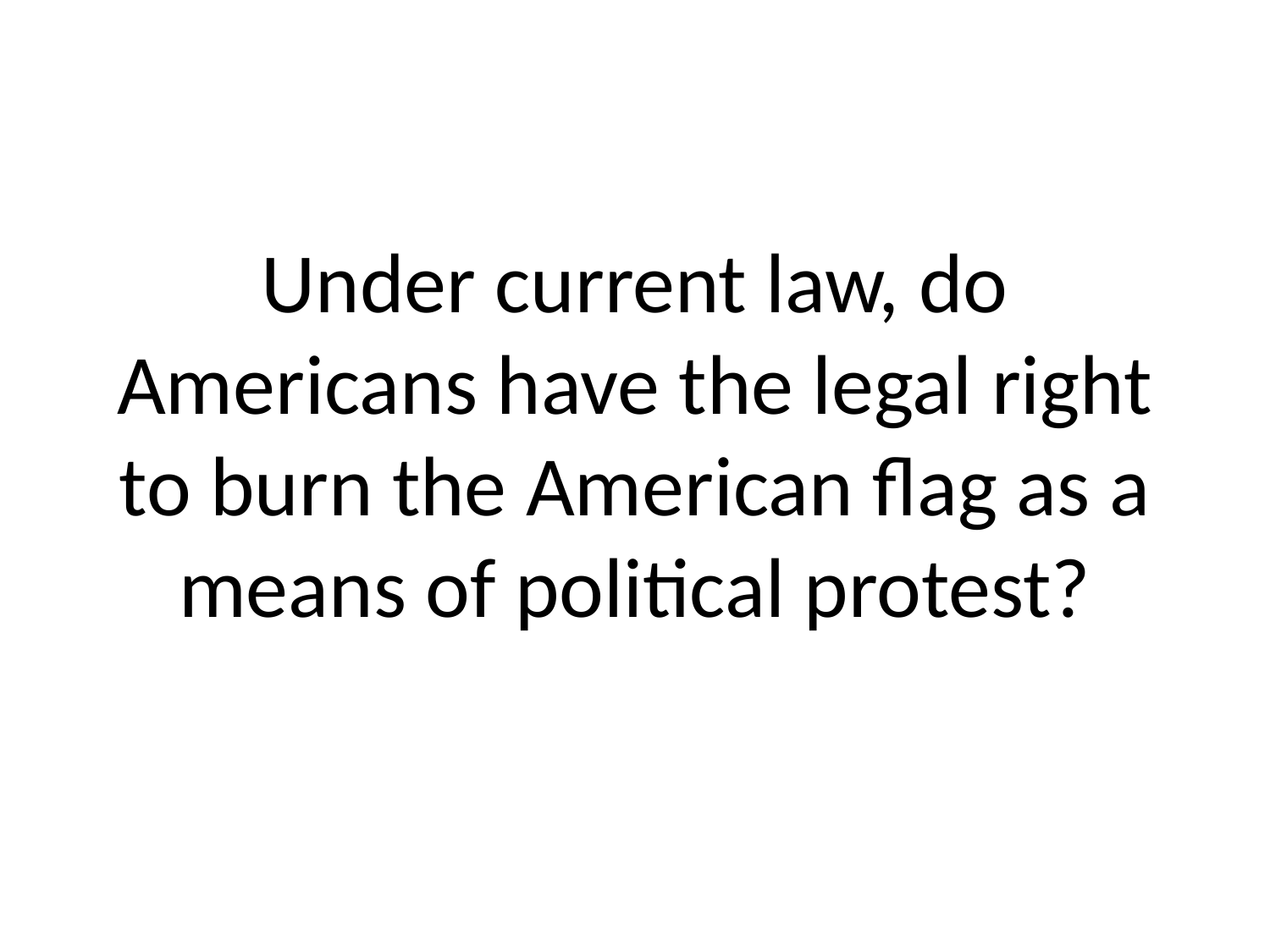

Under current law, do Americans have the legal right to burn the American flag as a means of political protest?